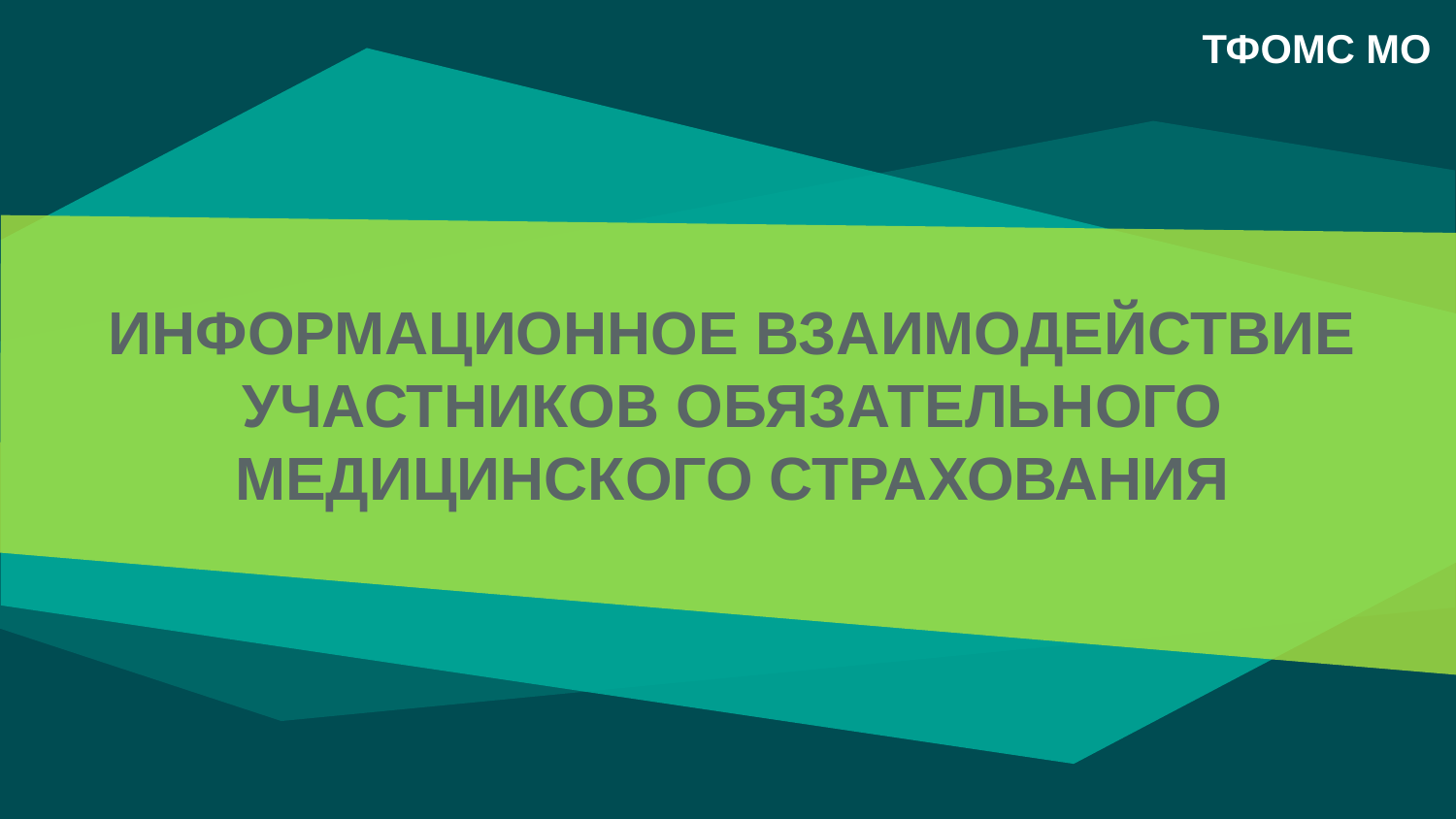

ТФОМС МО
# ИНФОРМАЦИОННОЕ ВЗАИМОДЕЙСТВИЕ УЧАСТНИКОВ ОБЯЗАТЕЛЬНОГО МЕДИЦИНСКОГО СТРАХОВАНИЯ